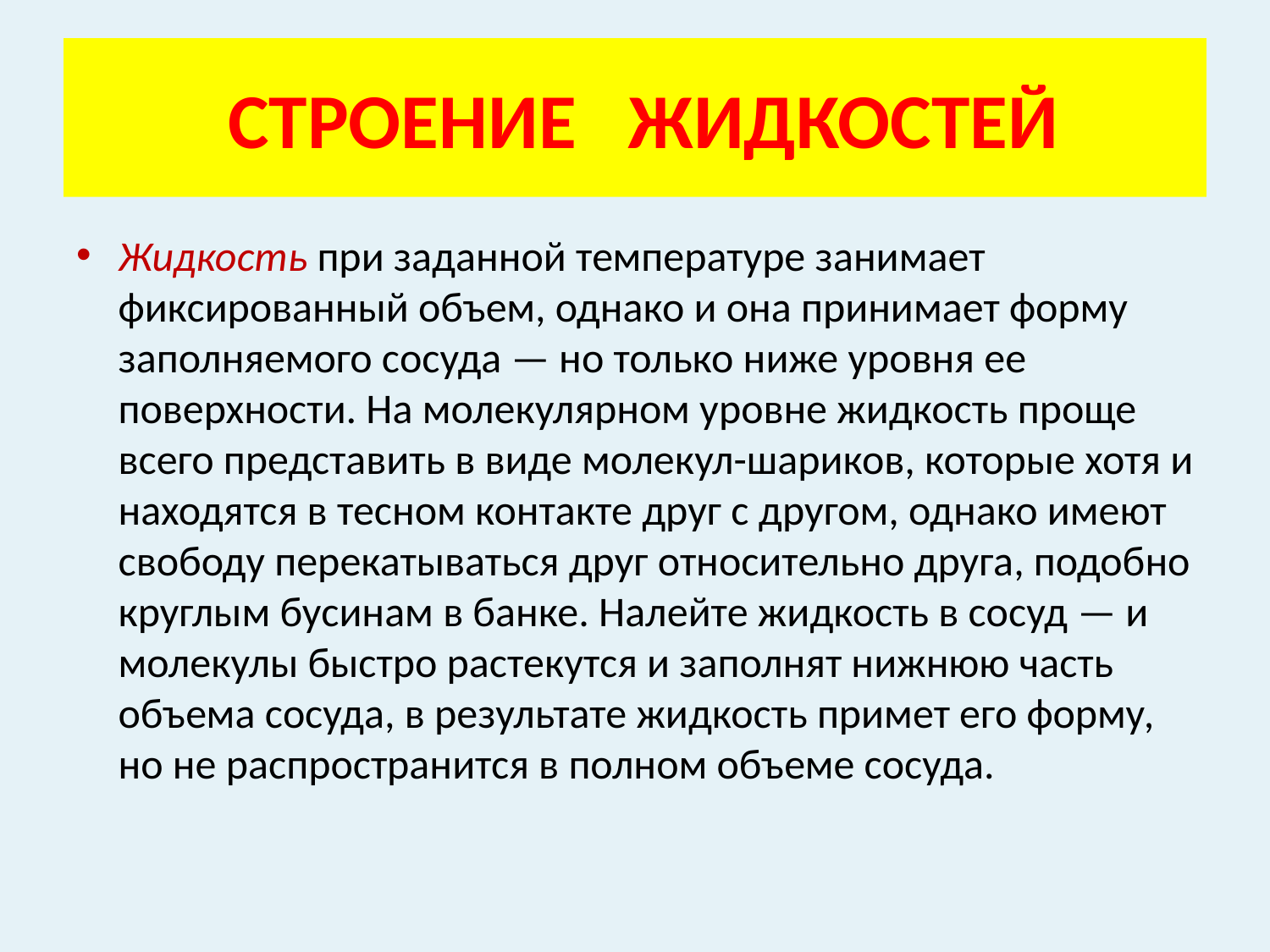

# СТРОЕНИЕ   ЖИДКОСТЕЙ
Жидкость при заданной температуре занимает фиксированный объем, однако и она принимает форму заполняемого сосуда — но только ниже уровня ее поверхности. На молекулярном уровне жидкость проще всего представить в виде молекул-шариков, которые хотя и находятся в тесном контакте друг с другом, однако имеют свободу перекатываться друг относительно друга, подобно круглым бусинам в банке. Налейте жидкость в сосуд — и молекулы быстро растекутся и заполнят нижнюю часть объема сосуда, в результате жидкость примет его форму, но не распространится в полном объеме сосуда.